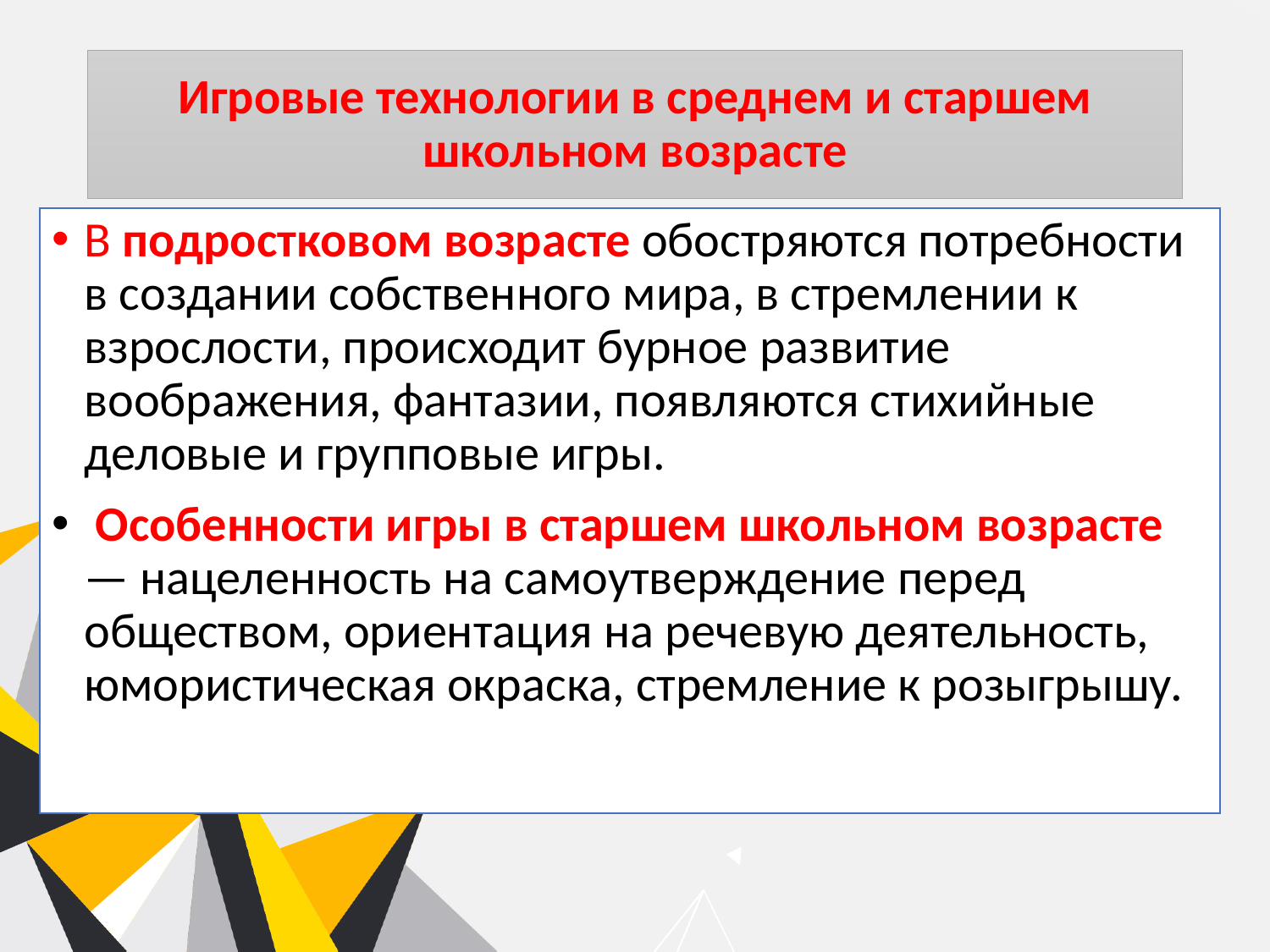

# Игровые технологии в среднем и старшем школьном возрасте
В подростковом возрасте обостряются потребности в создании собственного мира, в стремлении к взрослости, происходит бурное развитие воображения, фантазии, появляются стихийные деловые и групповые игры.
 Особенности игры в старшем школьном возрасте — нацеленность на самоутверждение перед обществом, ориентация на речевую деятельность, юмористическая окраска, стремление к розыгрышу.